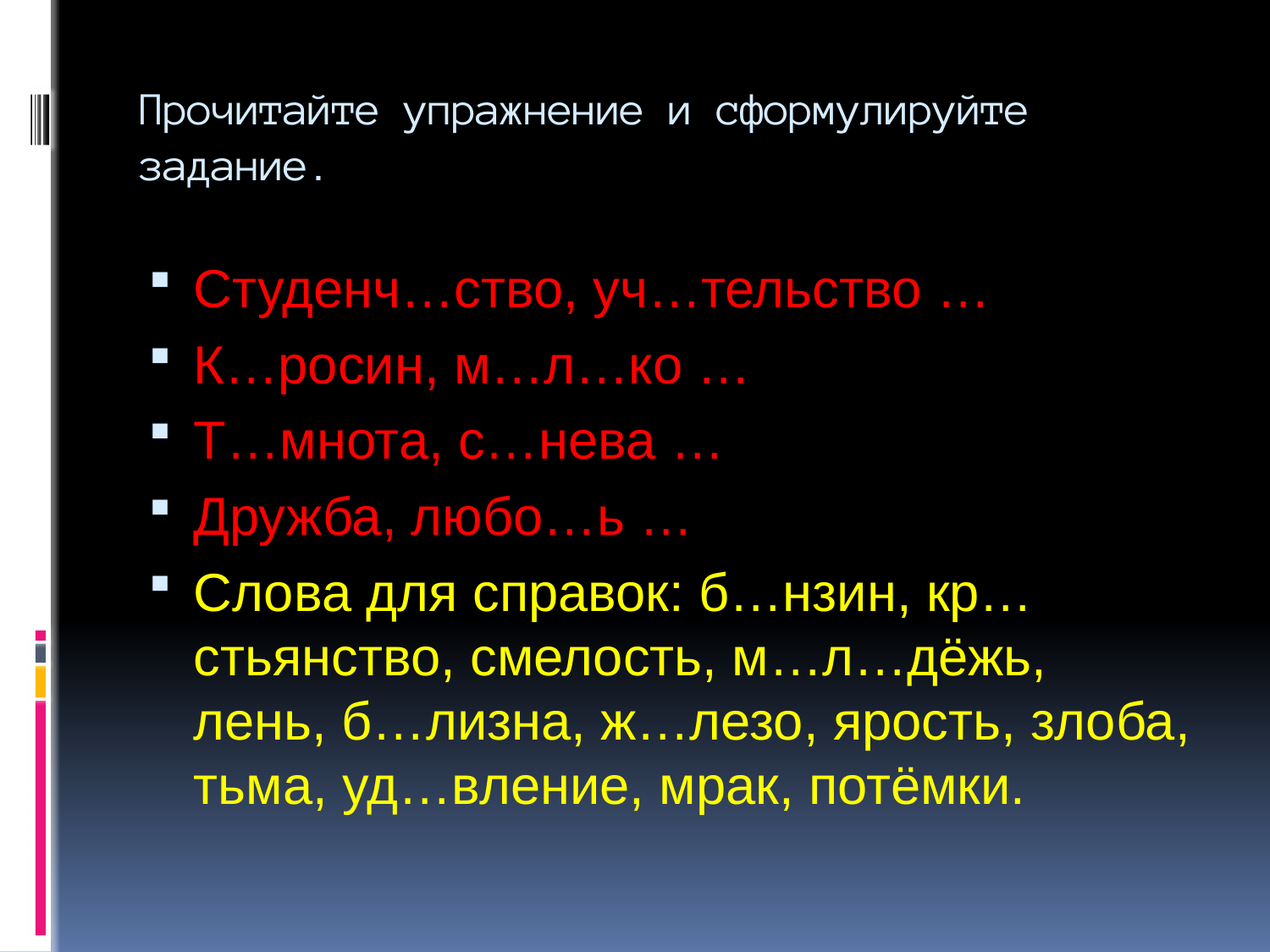

# Прочитайте упражнение и сформулируйте задание.
Студенч…ство, уч…тельство …
К…росин, м…л…ко …
Т…мнота, с…нева …
Дружба, любо…ь …
Слова для справок: б…нзин, кр…стьянство, смелость, м…л…дёжь, лень, б…лизна, ж…лезо, ярость, злоба, тьма, уд…вление, мрак, потёмки.